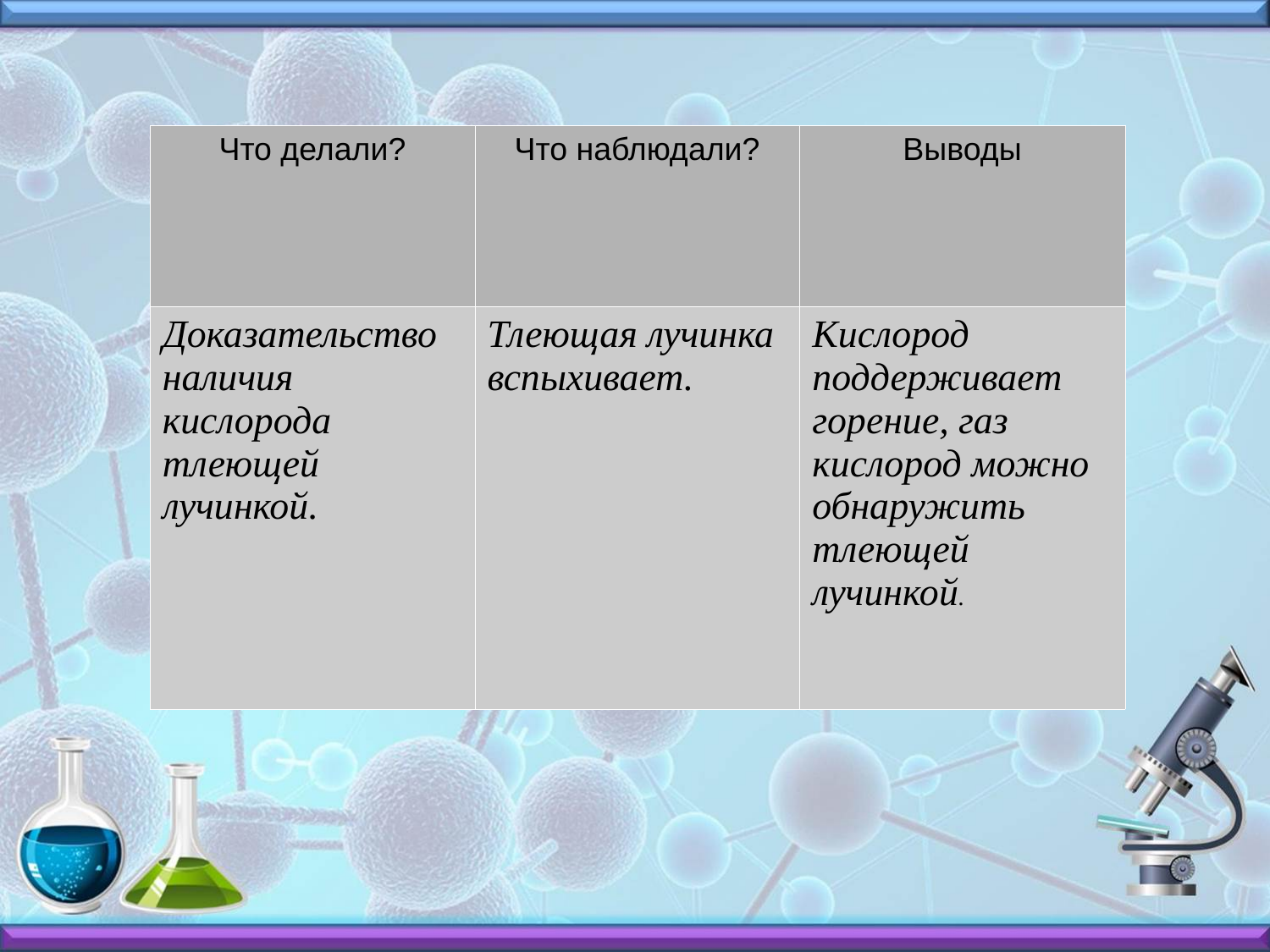

#
| Что делали? | Что наблюдали? | Выводы |
| --- | --- | --- |
| Доказательство наличия кислорода тлеющей лучинкой. | Тлеющая лучинка вспыхивает. | Кислород поддерживает горение, газ кислород можно обнаружить тлеющей лучинкой. |